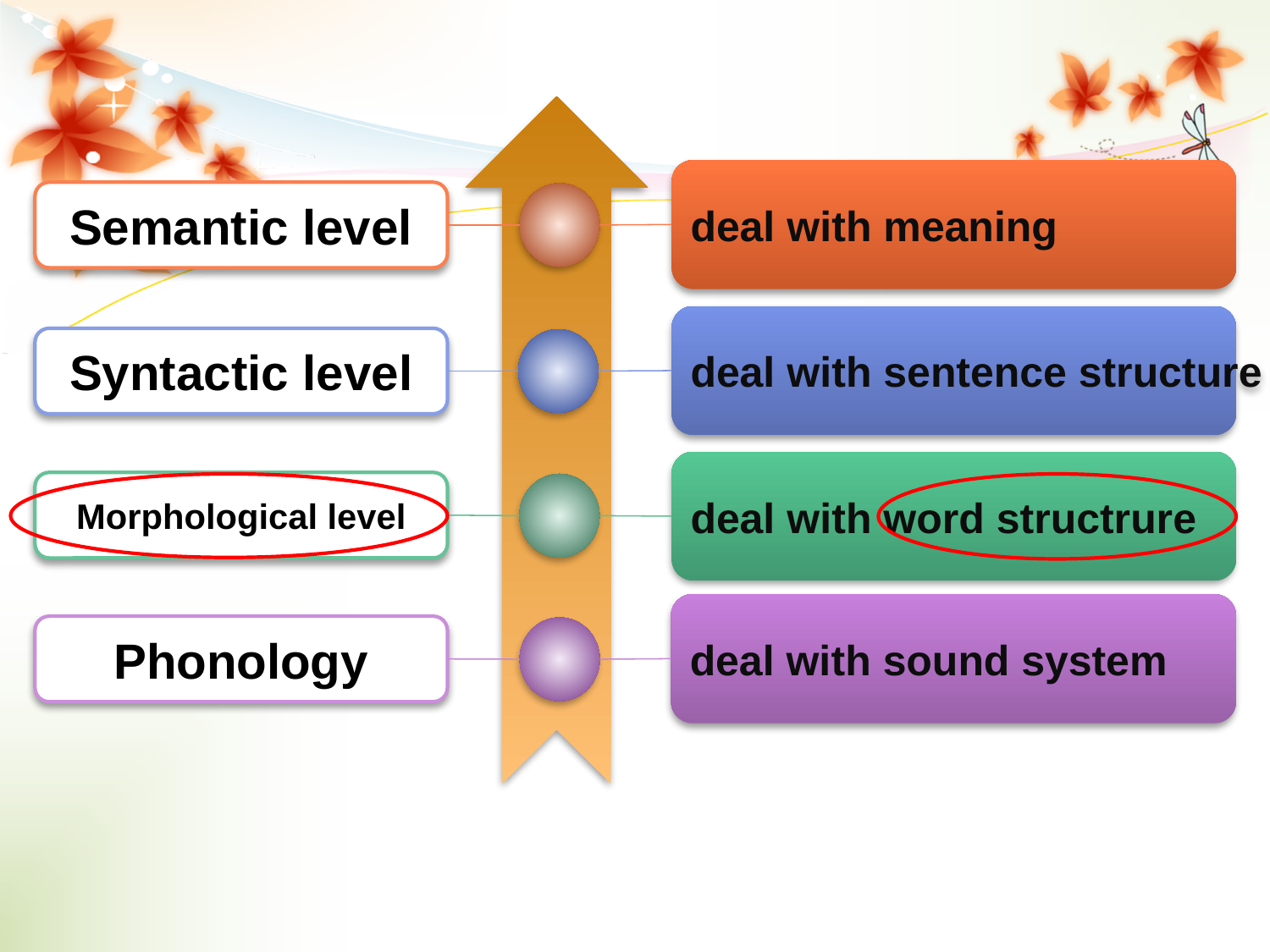

deal with meaning
Semantic level

deal with sentence structure
Syntactic level

deal with word structrure
Morphological level

deal with sound system
Phonology